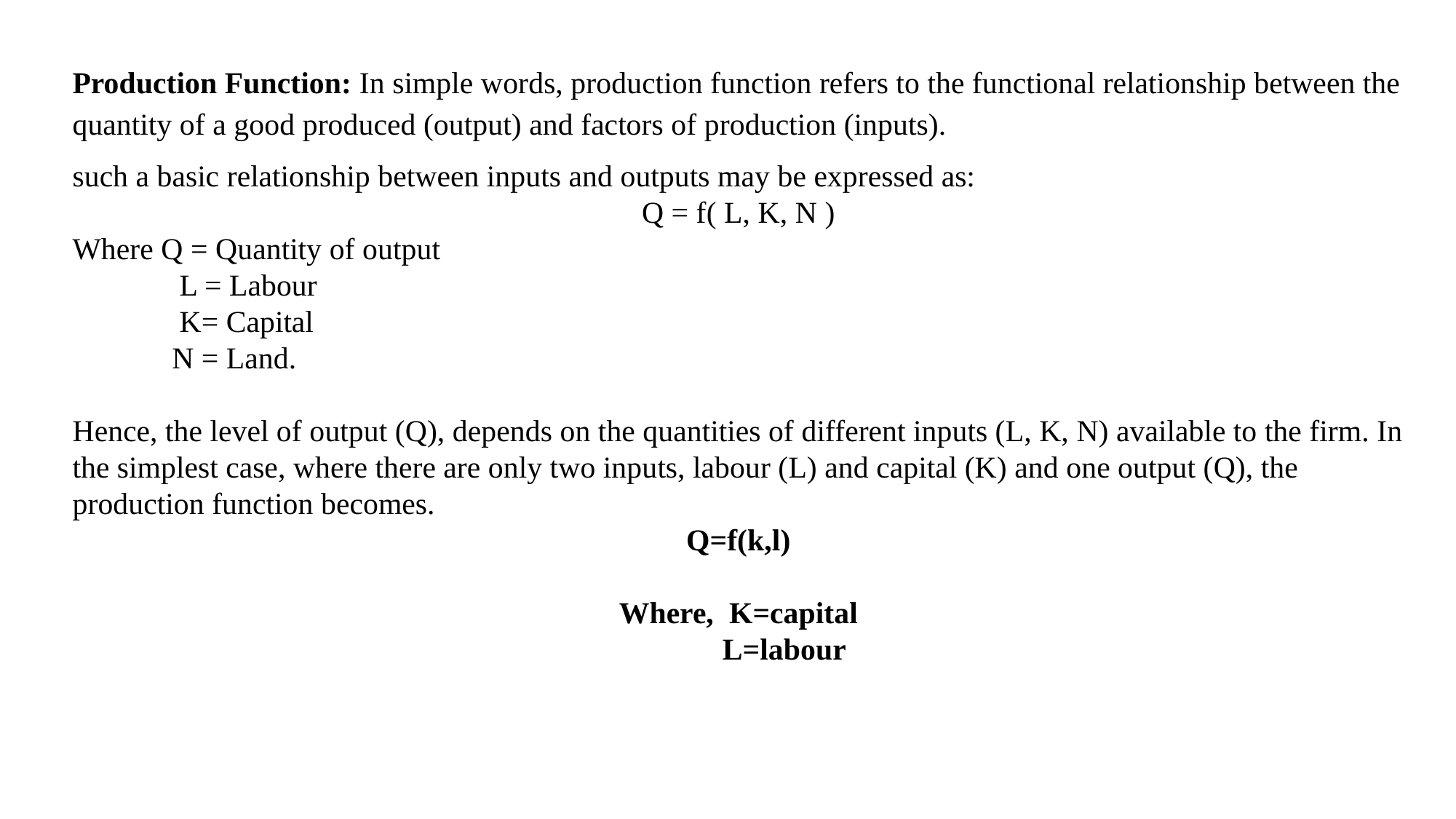

Production Function: In simple words, production function refers to the functional relationship between the quantity of a good produced (output) and factors of production (inputs).
such a basic relationship between inputs and outputs may be expressed as:
Q = f( L, K, N )
Where Q = Quantity of output
              L = Labour
              K= Capital
             N = Land.

Hence, the level of output (Q), depends on the quantities of different inputs (L, K, N) available to the firm. In the simplest case, where there are only two inputs, labour (L) and capital (K) and one output (Q), the production function becomes.
Q=f(k,l)

Where,  K=capital
            L=labour